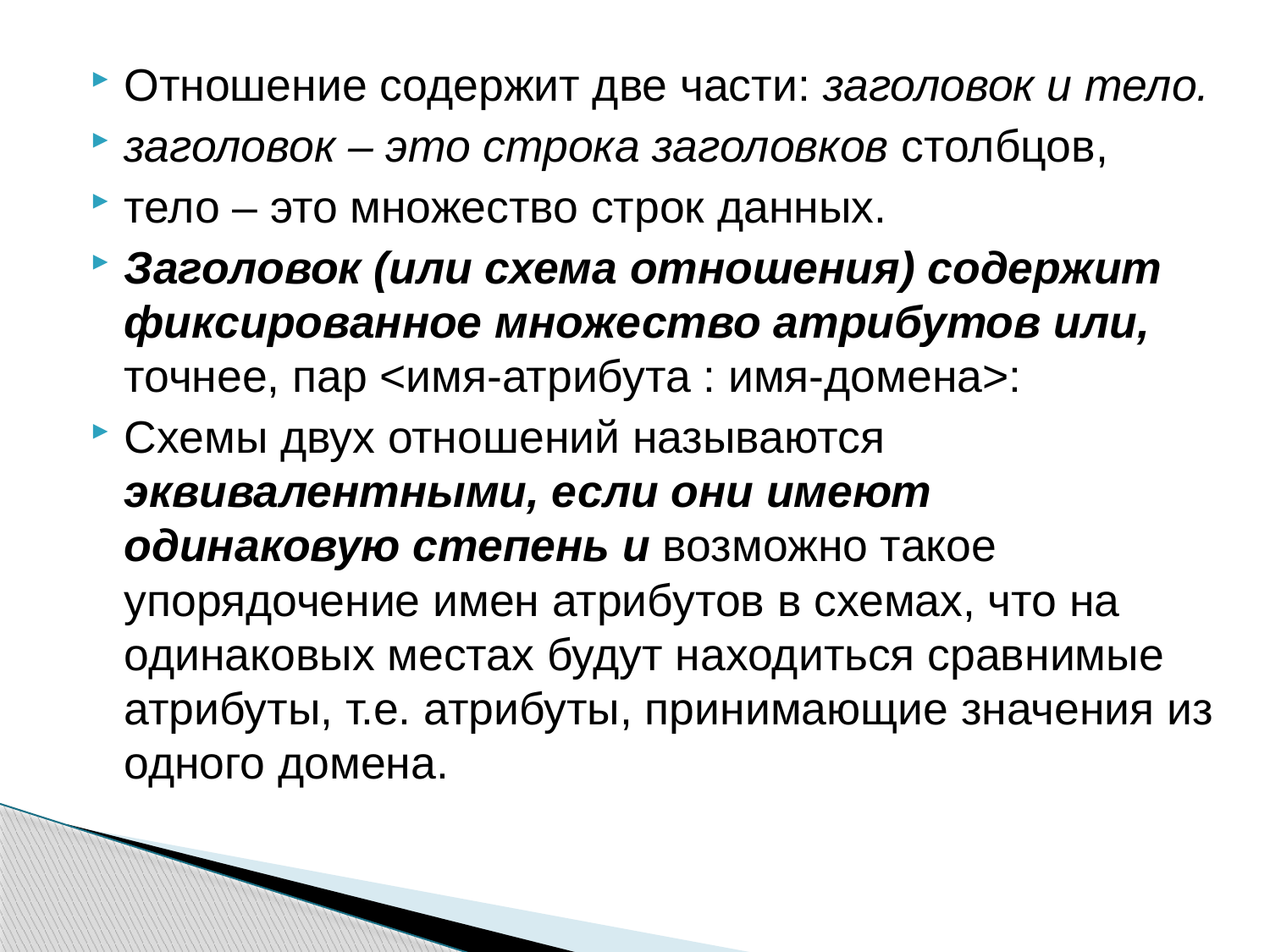

Отношение содержит две части: заголовок и тело.
заголовок – это строка заголовков столбцов,
тело – это множество строк данных.
Заголовок (или схема отношения) содержит фиксированное множество атрибутов или, точнее, пар <имя-атрибута : имя-домена>:
Схемы двух отношений называются эквивалентными, если они имеют одинаковую степень и возможно такое упорядочение имен атрибутов в схемах, что на одинаковых местах будут находиться сравнимые атрибуты, т.е. атрибуты, принимающие значения из одного домена.